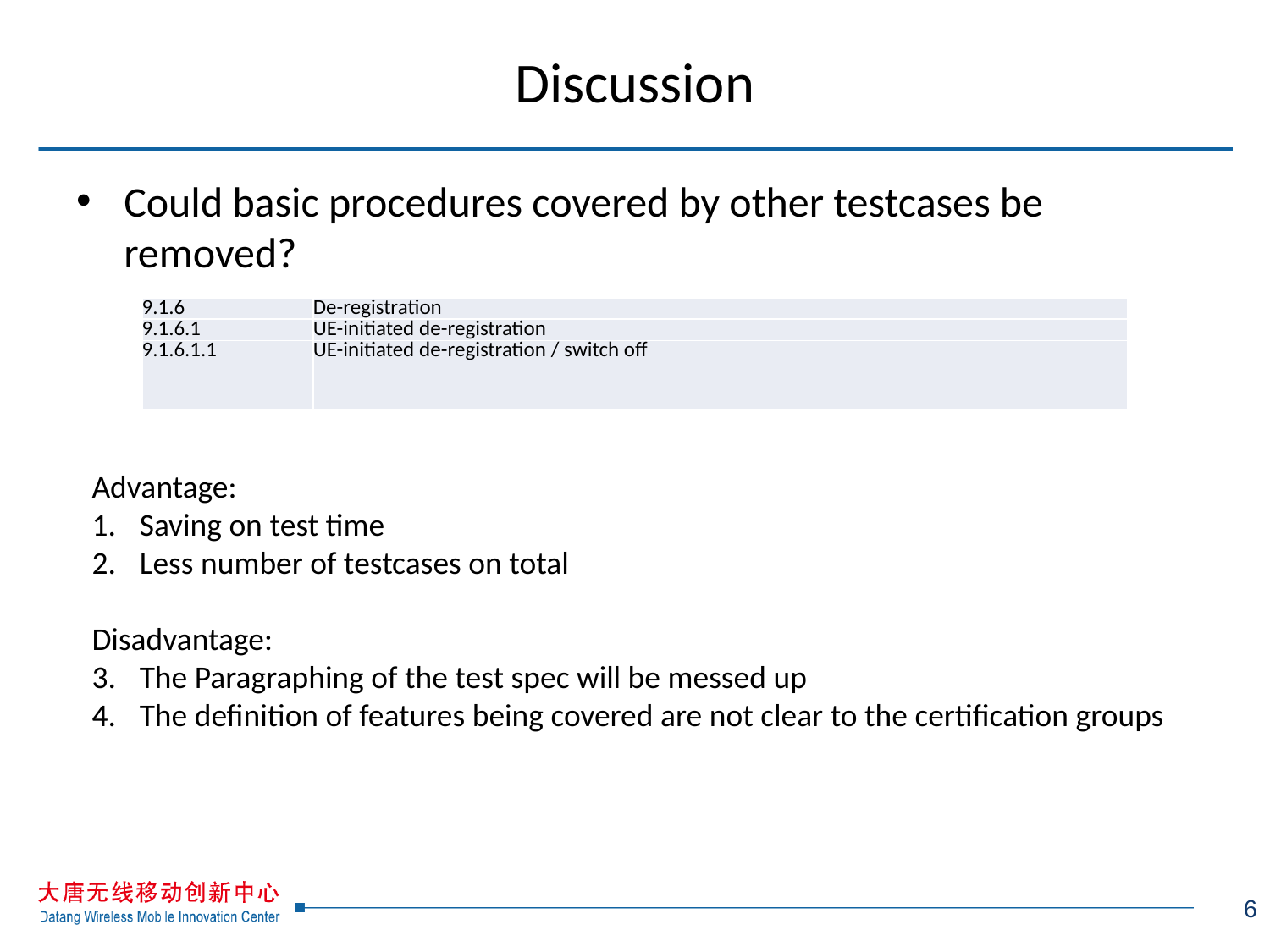

# Discussion
Could basic procedures covered by other testcases be removed?
| 9.1.6 | De-registration |
| --- | --- |
| 9.1.6.1 | UE-initiated de-registration |
| 9.1.6.1.1 | UE-initiated de-registration / switch off |
Advantage:
Saving on test time
Less number of testcases on total

Disadvantage:
The Paragraphing of the test spec will be messed up
The definition of features being covered are not clear to the certification groups
6